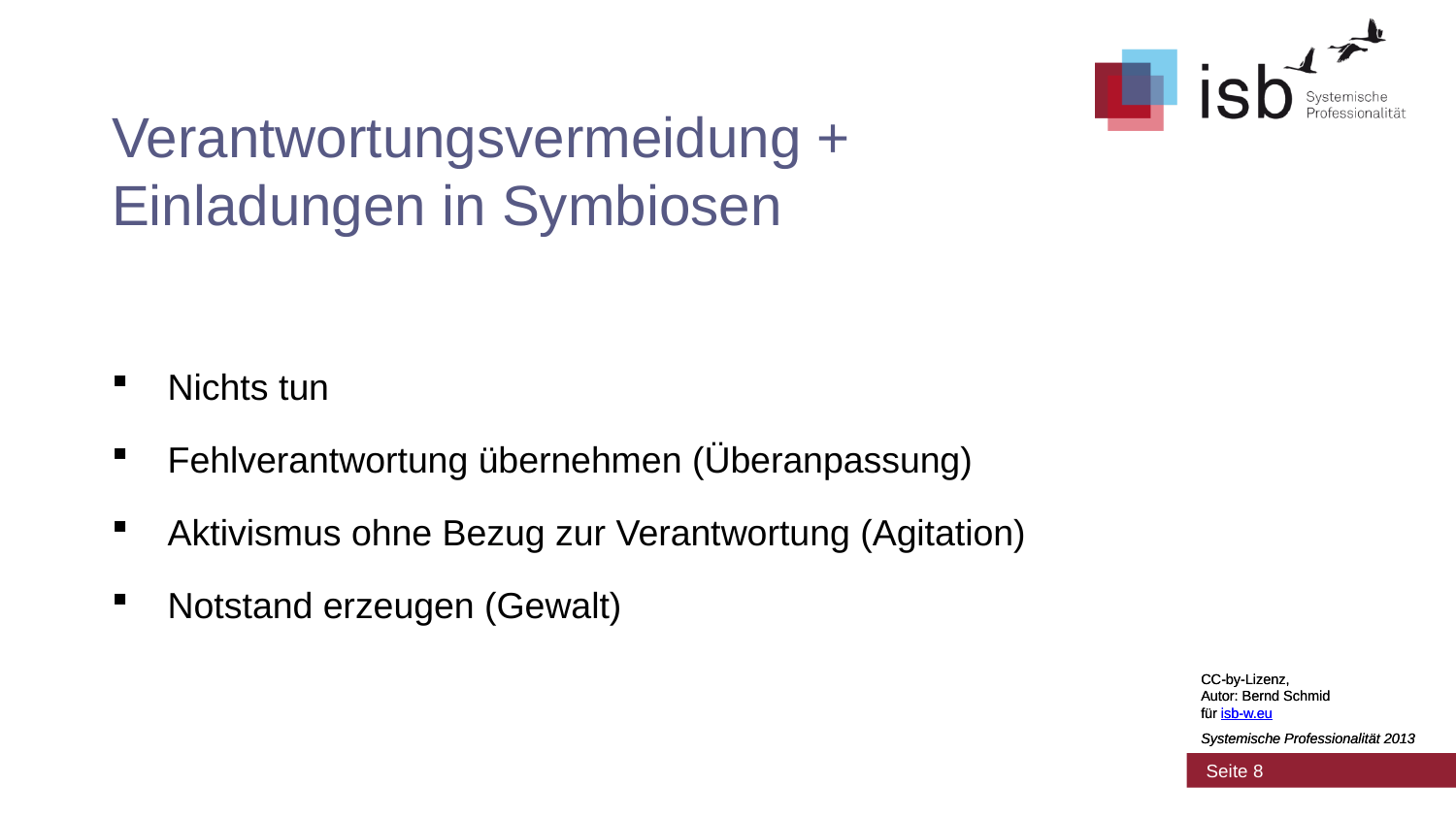

# Verantwortungsvermeidung + Einladungen in Symbiosen
 Nichts tun
 Fehlverantwortung übernehmen (Überanpassung)
 Aktivismus ohne Bezug zur Verantwortung (Agitation)
 Notstand erzeugen (Gewalt)

CC-by-Lizenz,
Autor: Bernd Schmid
für isb-w.eu
Systemische Professionalität 2013
 Seite 8